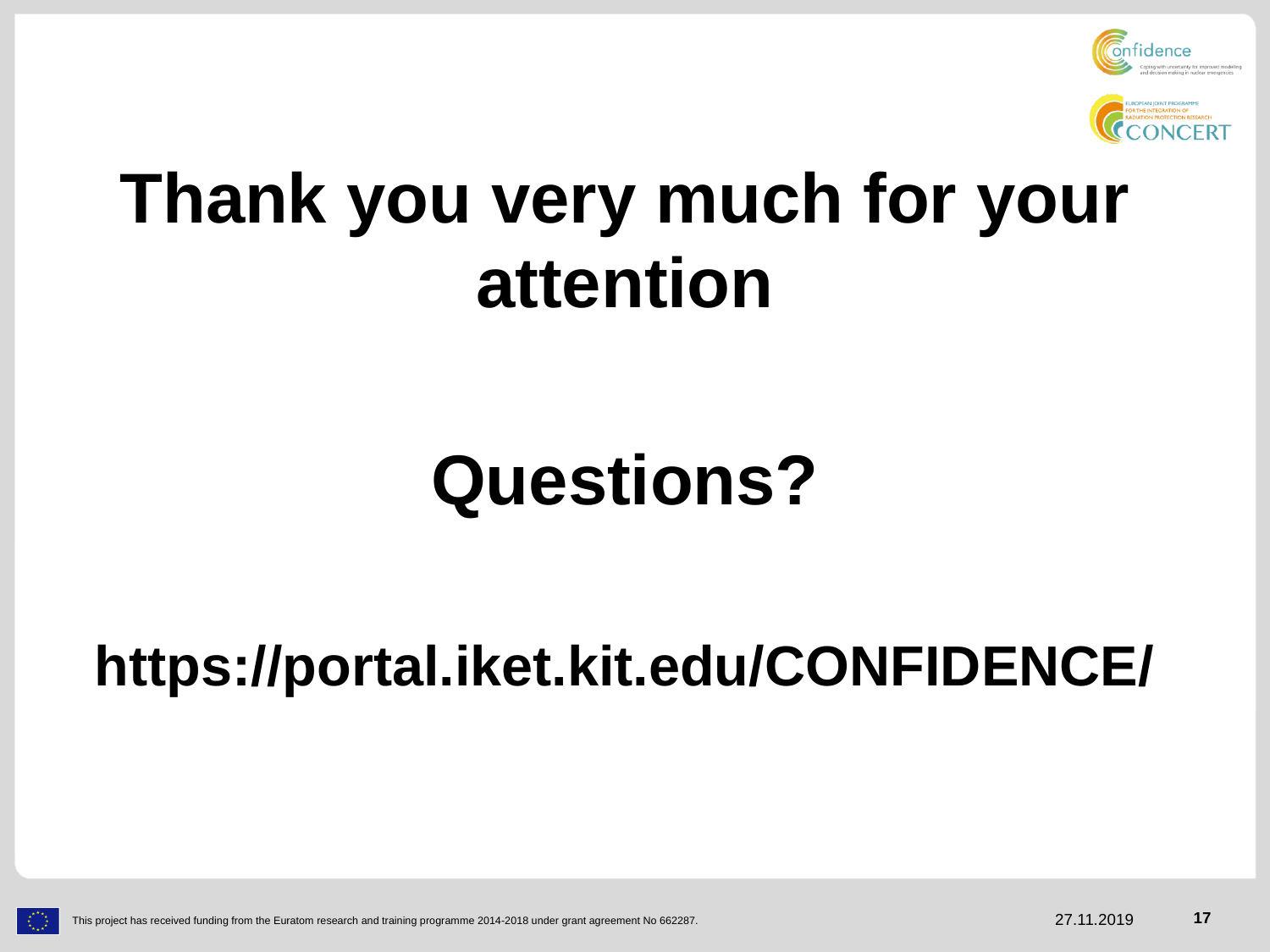

Thank you very much for your attention

Questions?

https://portal.iket.kit.edu/CONFIDENCE/